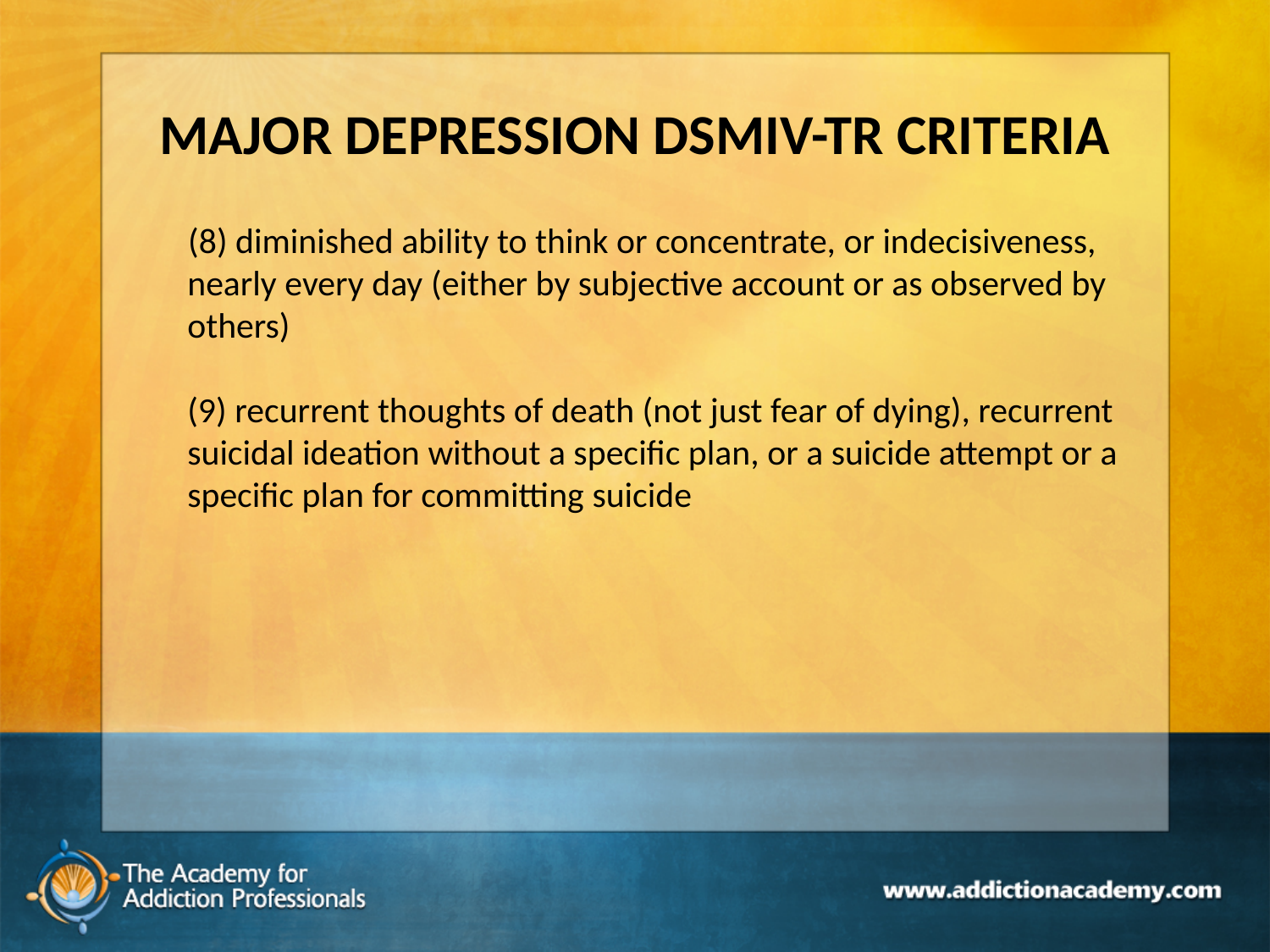

# MAJOR DEPRESSION DSMIV-TR CRITERIA
      (8) diminished ability to think or concentrate, or indecisiveness, nearly every day (either by subjective account or as observed by others)
(9) recurrent thoughts of death (not just fear of dying), recurrent suicidal ideation without a specific plan, or a suicide attempt or a specific plan for committing suicide